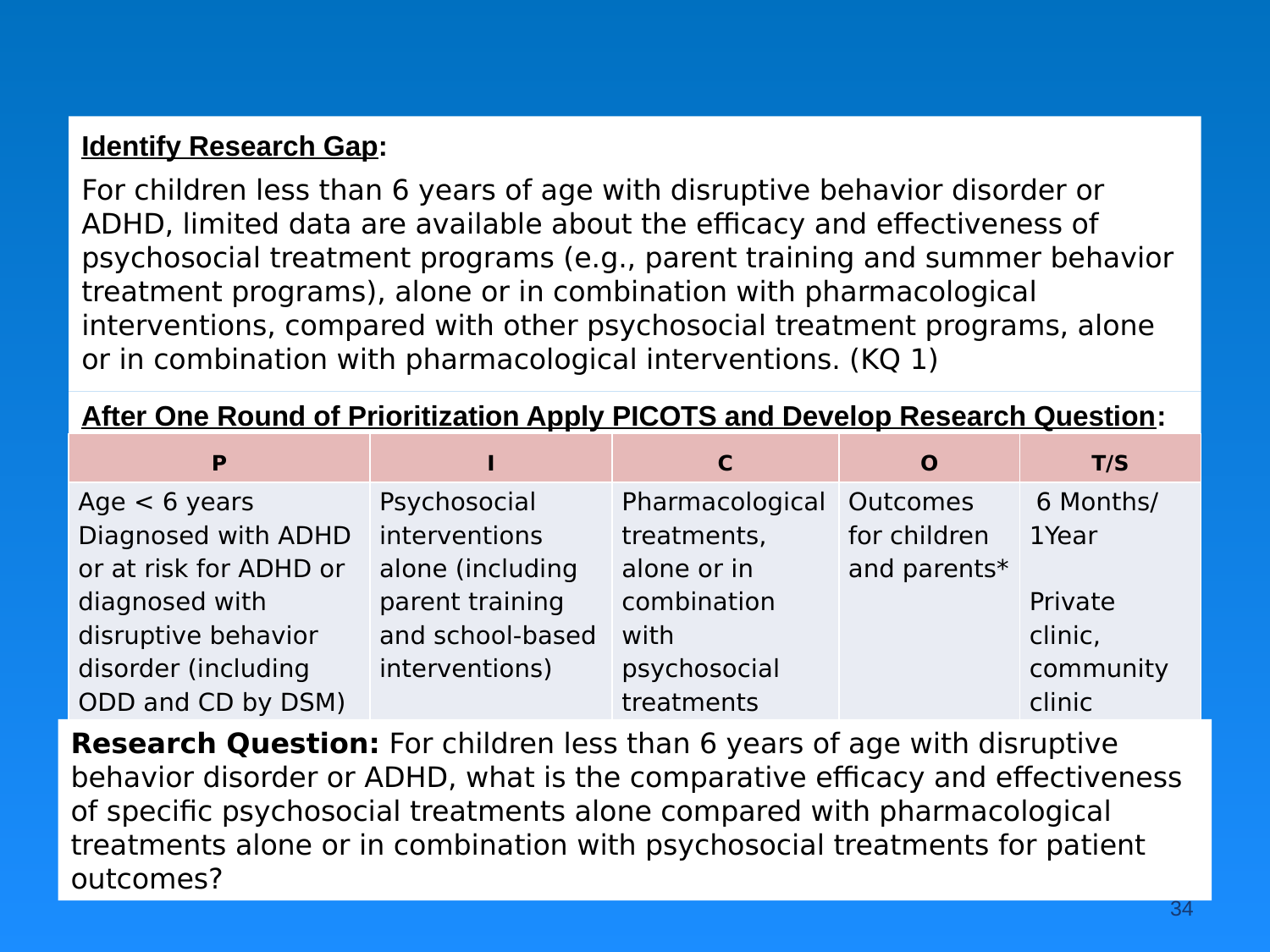

Identify Research Gap:
For children less than 6 years of age with disruptive behavior disorder or ADHD, limited data are available about the efficacy and effectiveness of psychosocial treatment programs (e.g., parent training and summer behavior treatment programs), alone or in combination with pharmacological interventions, compared with other psychosocial treatment programs, alone or in combination with pharmacological interventions. (KQ 1)
After One Round of Prioritization Apply PICOTS and Develop Research Question:
| P | I | C | O | T/S |
| --- | --- | --- | --- | --- |
| Age < 6 years Diagnosed with ADHD or at risk for ADHD or diagnosed with disruptive behavior disorder (including ODD and CD by DSM) | Psychosocial interventions alone (including parent training and school-based interventions) | Pharmacological treatments, alone or in combination with psychosocial treatments | Outcomes for children and parents\* | 6 Months/ 1Year   Private clinic, community clinic |
Research Question: For children less than 6 years of age with disruptive behavior disorder or ADHD, what is the comparative efficacy and effectiveness of specific psychosocial treatments alone compared with pharmacological treatments alone or in combination with psychosocial treatments for patient outcomes?
34